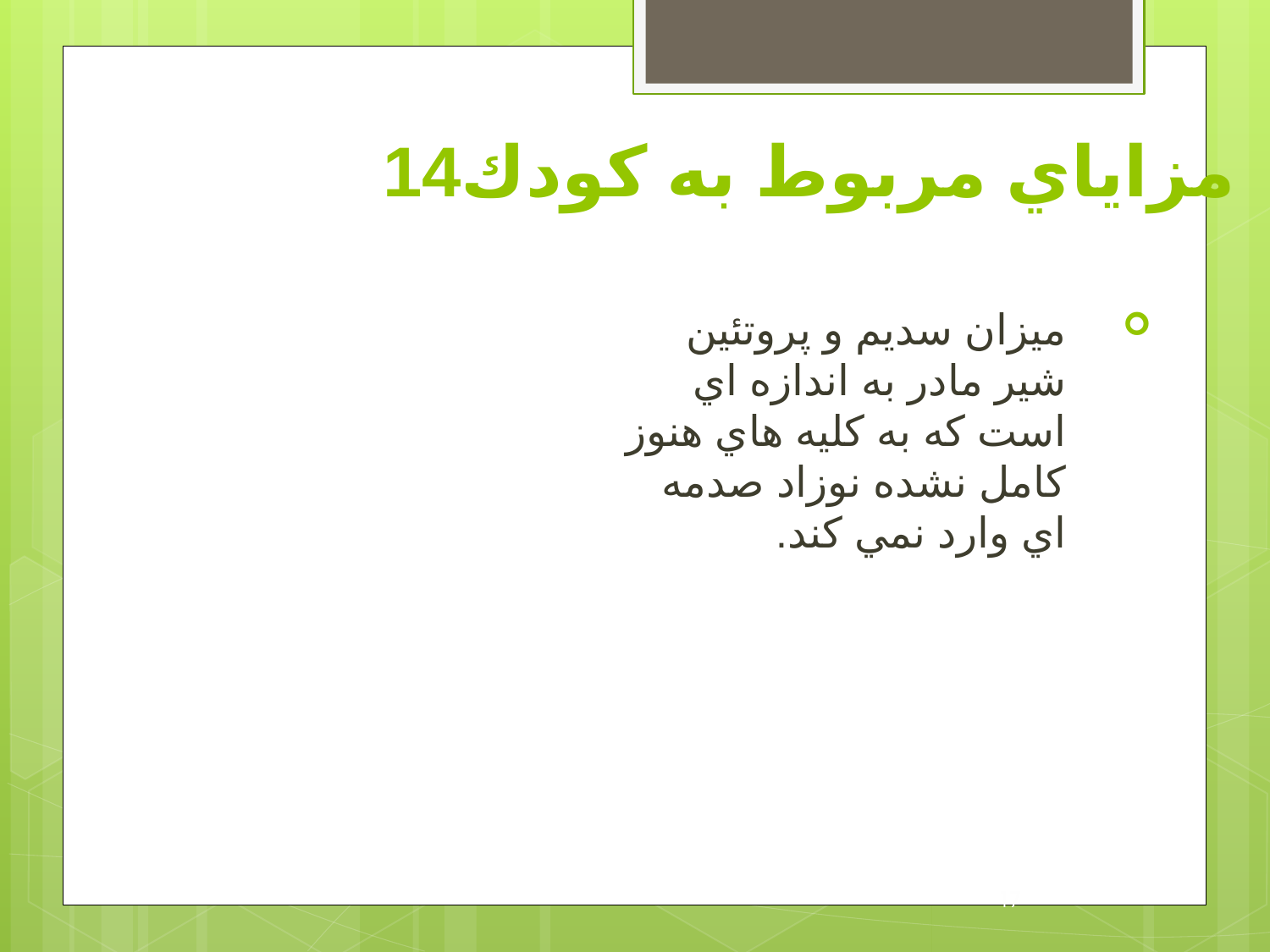

# مزاياي مربوط به كودك14

ميزان سديم و پروتئين شير مادر به اندازه اي است كه به كليه هاي هنوز كامل نشده نوزاد صدمه اي وارد نمي كند.
17